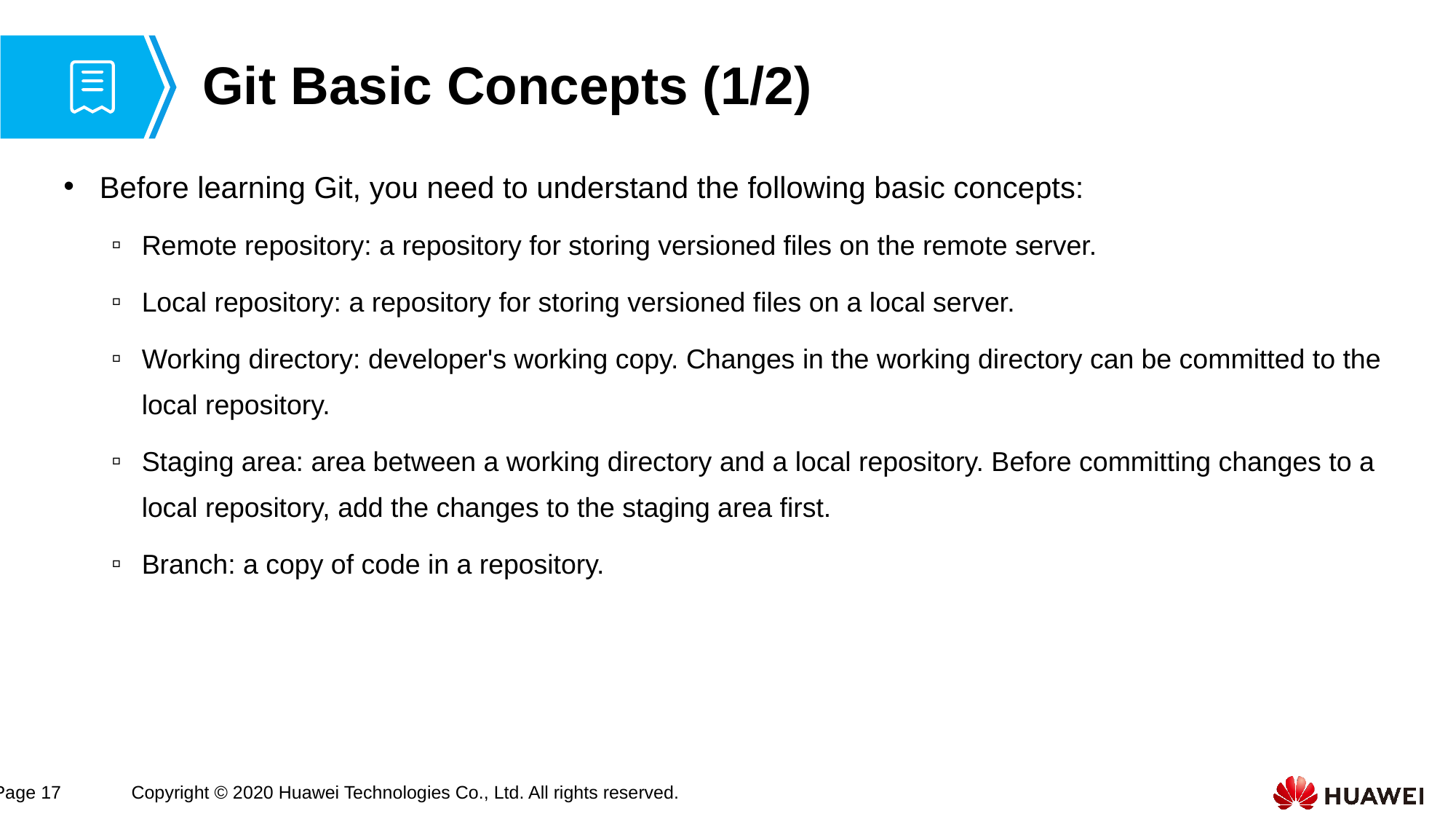

# Git Basic Concepts (1/2)
Before learning Git, you need to understand the following basic concepts:
Remote repository: a repository for storing versioned files on the remote server.
Local repository: a repository for storing versioned files on a local server.
Working directory: developer's working copy. Changes in the working directory can be committed to the local repository.
Staging area: area between a working directory and a local repository. Before committing changes to a local repository, add the changes to the staging area first.
Branch: a copy of code in a repository.